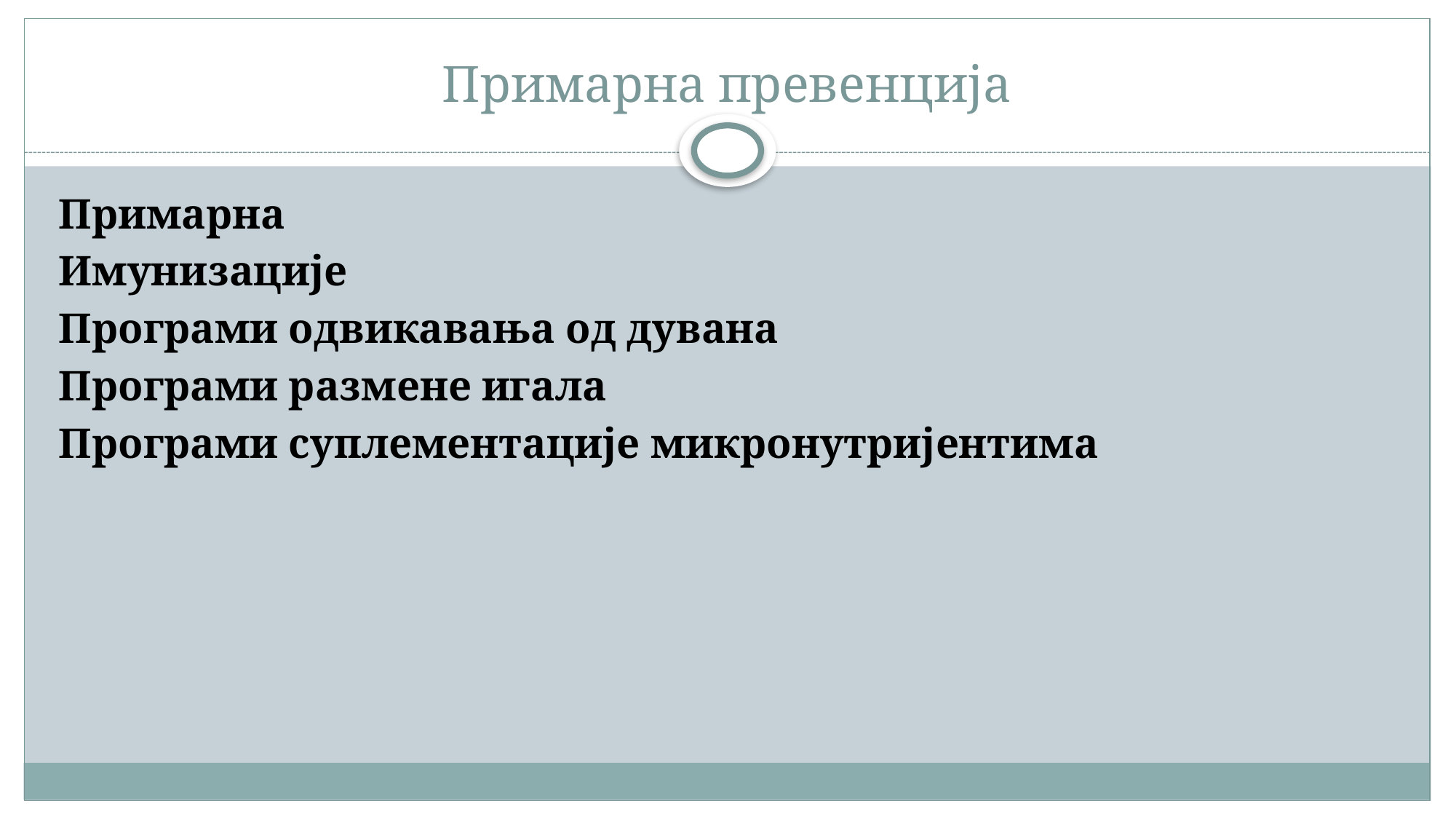

# Примарна превенција
Примарна
Имунизације
Програми одвикавања од дувана
Програми размене игала
Програми суплементације микронутријентима